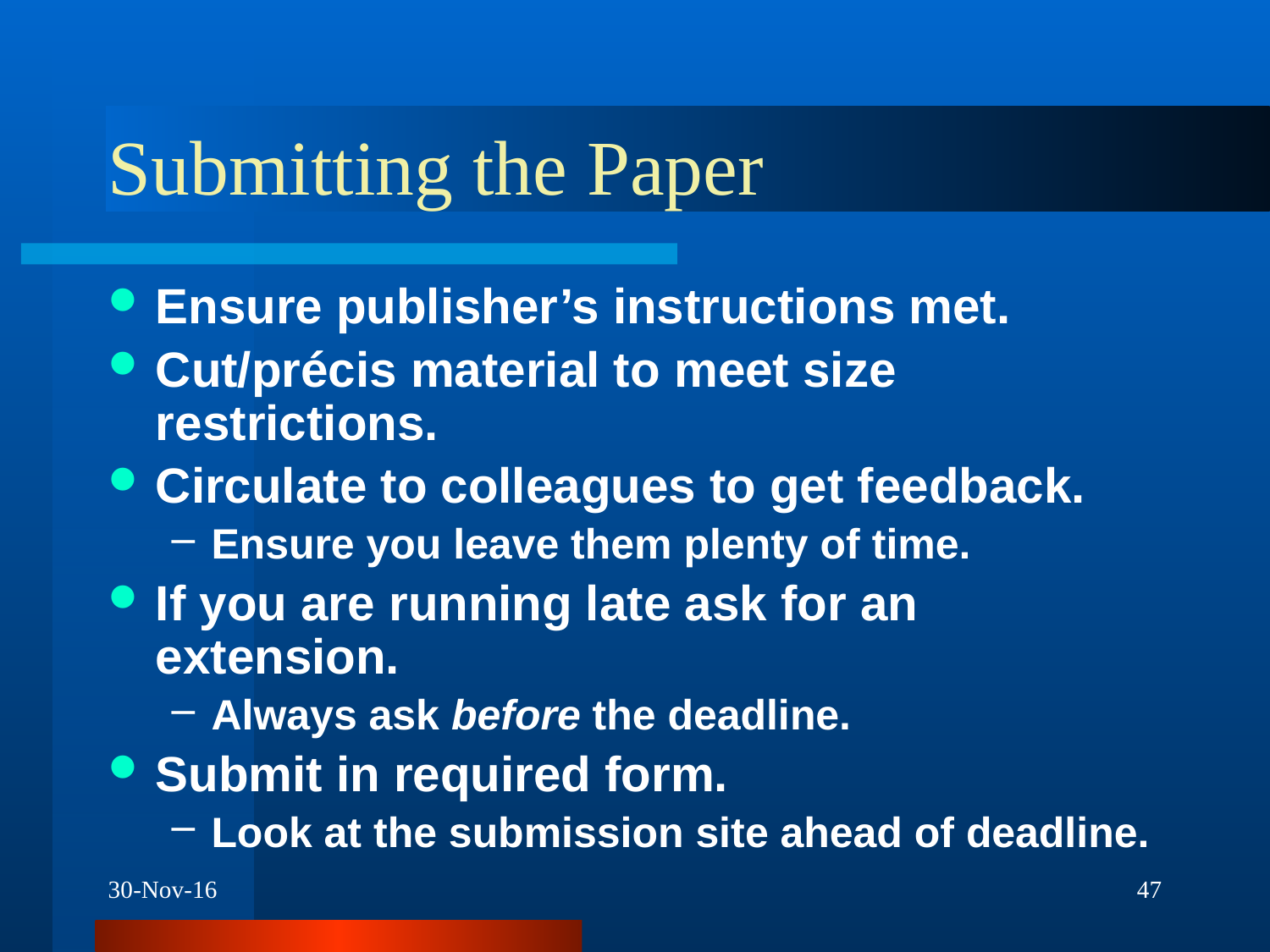

# Submitting the Paper
Ensure publisher’s instructions met.
Cut/précis material to meet size restrictions.
Circulate to colleagues to get feedback.
Ensure you leave them plenty of time.
If you are running late ask for an extension.
Always ask before the deadline.
Submit in required form.
Look at the submission site ahead of deadline.
30-Nov-16
47